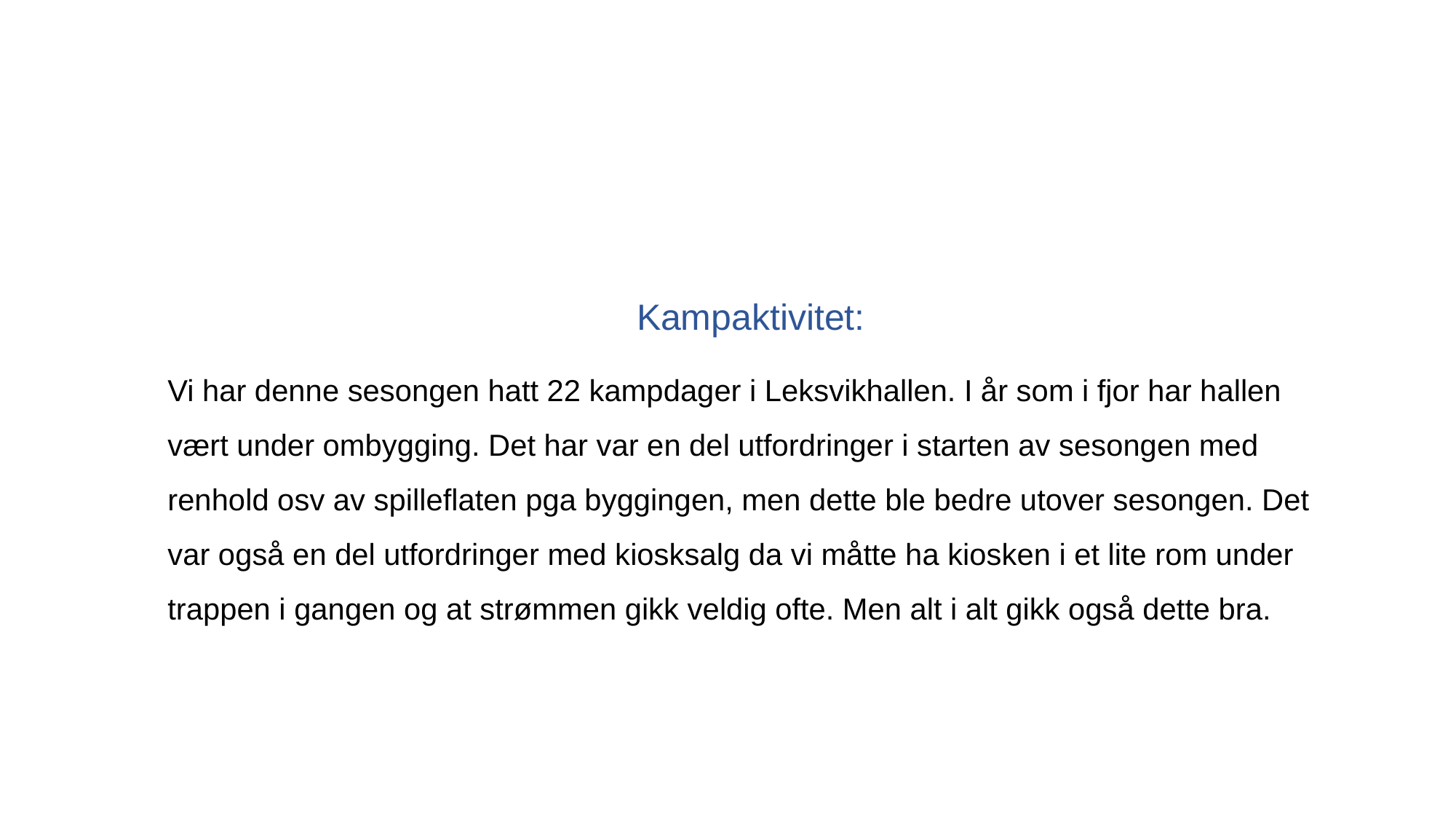

Kampaktivitet:
Vi har denne sesongen hatt 22 kampdager i Leksvikhallen. I år som i fjor har hallen vært under ombygging. Det har var en del utfordringer i starten av sesongen med renhold osv av spilleflaten pga byggingen, men dette ble bedre utover sesongen. Det var også en del utfordringer med kiosksalg da vi måtte ha kiosken i et lite rom under trappen i gangen og at strømmen gikk veldig ofte. Men alt i alt gikk også dette bra.